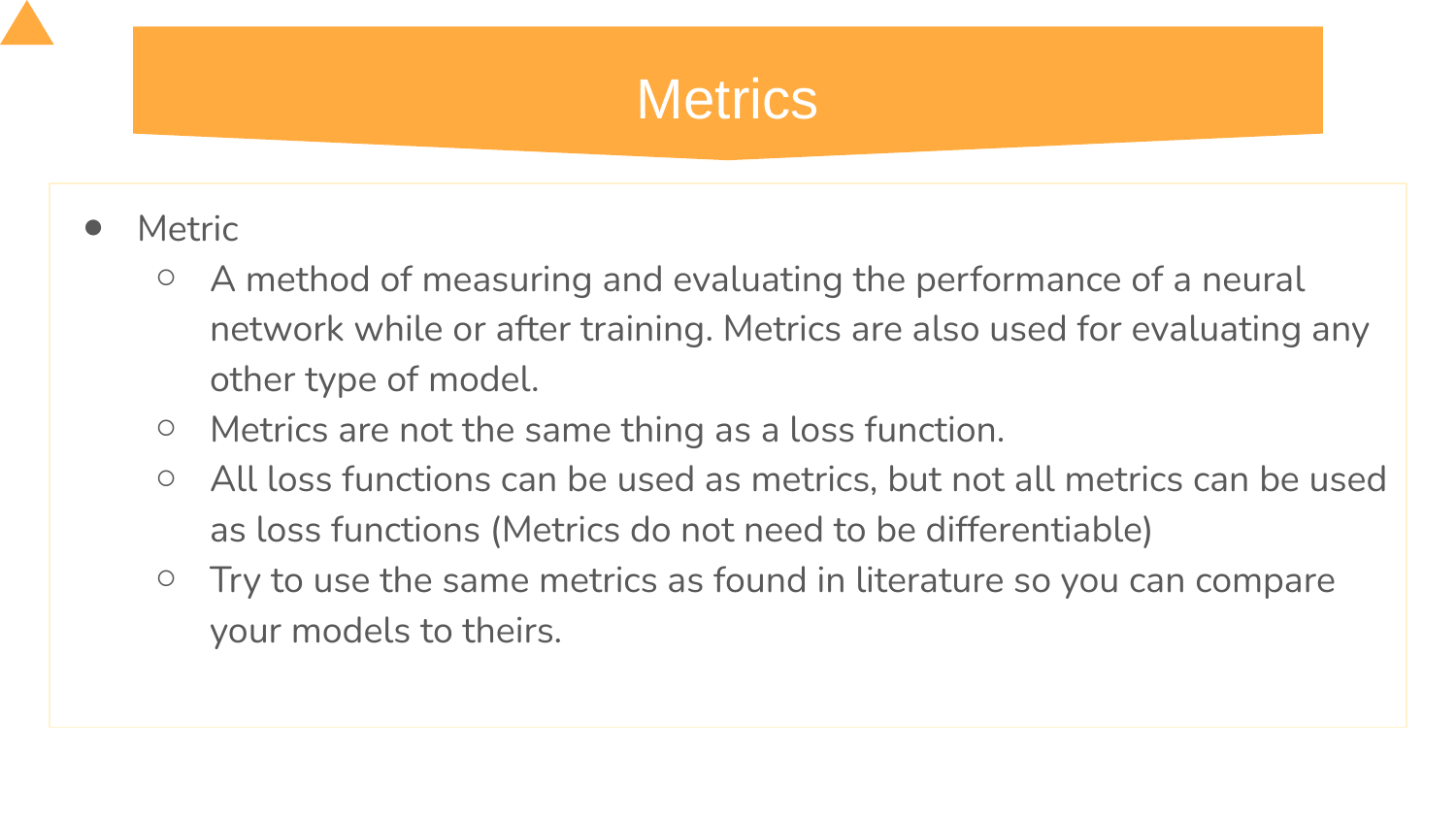

# Metrics
Metric
A method of measuring and evaluating the performance of a neural network while or after training. Metrics are also used for evaluating any other type of model.
Metrics are not the same thing as a loss function.
All loss functions can be used as metrics, but not all metrics can be used as loss functions (Metrics do not need to be differentiable)
Try to use the same metrics as found in literature so you can compare your models to theirs.